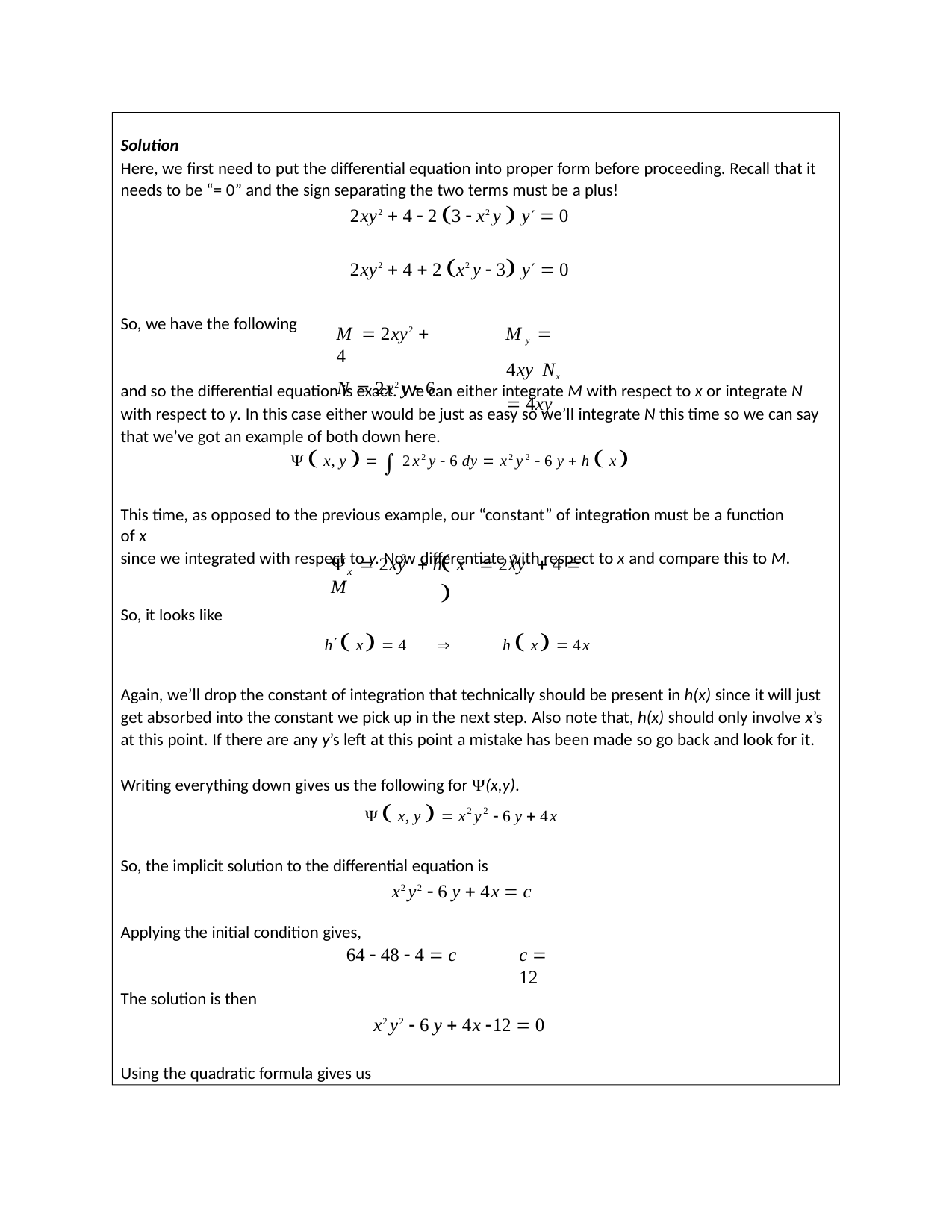

Solution
Here, we first need to put the differential equation into proper form before proceeding. Recall that it  needs to be “= 0” and the sign separating the two terms must be a plus!
2xy2  + 4 − 2 (3 − x2 y ) y′ = 0
2xy2  + 4 + 2 (x2 y − 3) y′ = 0
So, we have the following
M  = 2xy2  + 4
N = 2x2 y − 6
M y   = 4xy  Nx = 4xy
and so the differential equation is exact. We can either integrate M with respect to x or integrate N  with respect to y. In this case either would be just as easy so we’ll integrate N this time so we can say  that we’ve got an example of both down here.
Ψ ( x, y ) = ∫ 2x2 y − 6 dy = x2 y2  − 6 y + h ( x)
This time, as opposed to the previous example, our “constant” of integration must be a function of x
since we integrated with respect to y. Now differentiate with respect to x and compare this to M.
( )
′
2
2
Ψ   = 2xy  + h   x   = 2xy  + 4 = M
x
So, it looks like
h′( x) = 4	⇒	h ( x) = 4x
Again, we’ll drop the constant of integration that technically should be present in h(x) since it will just  get absorbed into the constant we pick up in the next step. Also note that, h(x) should only involve x’s  at this point. If there are any y’s left at this point a mistake has been made so go back and look for it.

Writing everything down gives us the following for Ψ(x,y).
Ψ ( x, y ) = x2 y2  − 6 y + 4x
So, the implicit solution to the differential equation is
x2 y2  − 6 y + 4x = c
Applying the initial condition gives,
64 − 48 − 4 = c
c = 12
The solution is then
x2 y2  − 6 y + 4x −12 = 0

Using the quadratic formula gives us